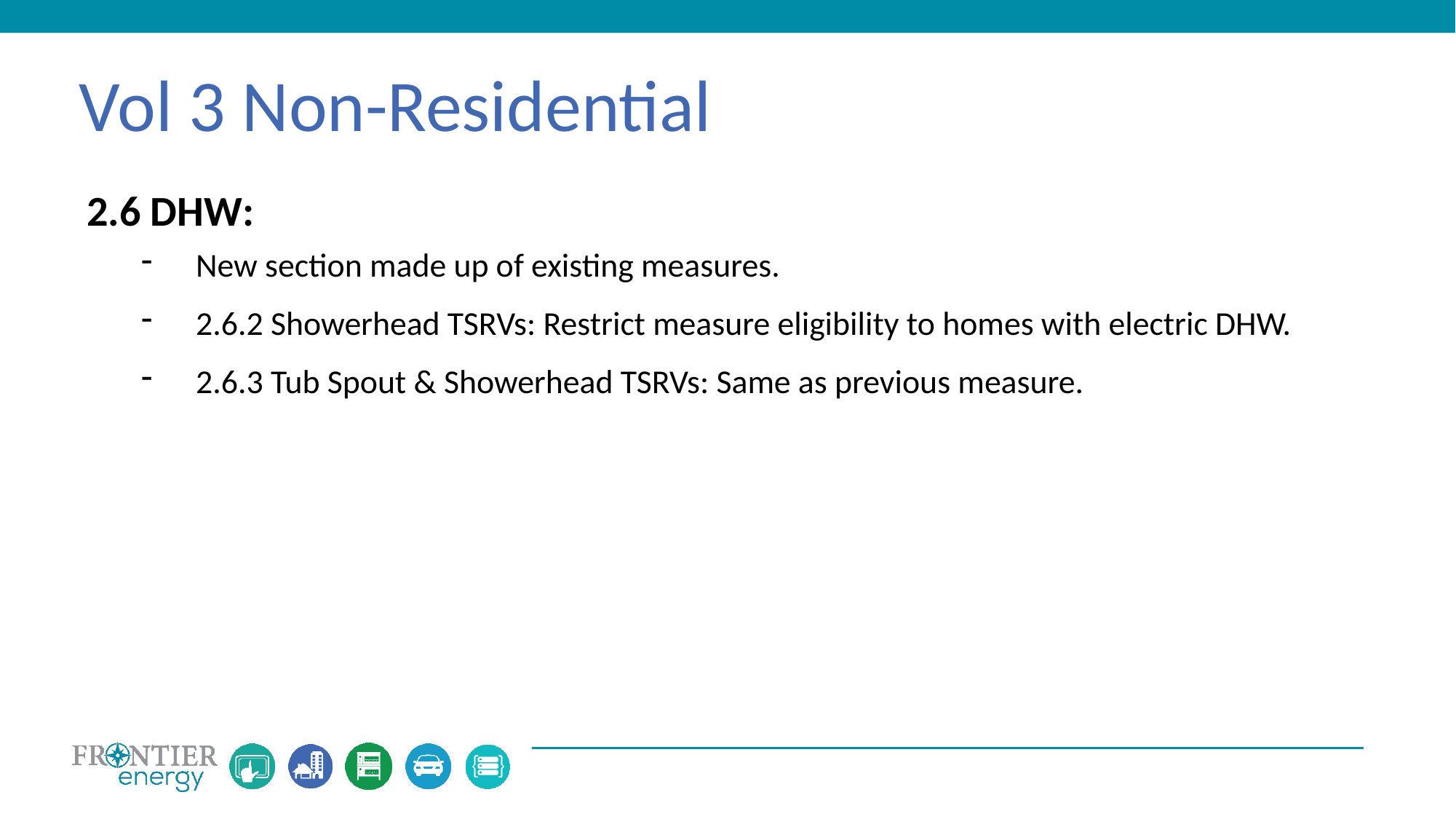

Vol 3 Non-Residential
2.6 DHW:
New section made up of existing measures.
2.6.2 Showerhead TSRVs: Restrict measure eligibility to homes with electric DHW.
2.6.3 Tub Spout & Showerhead TSRVs: Same as previous measure.